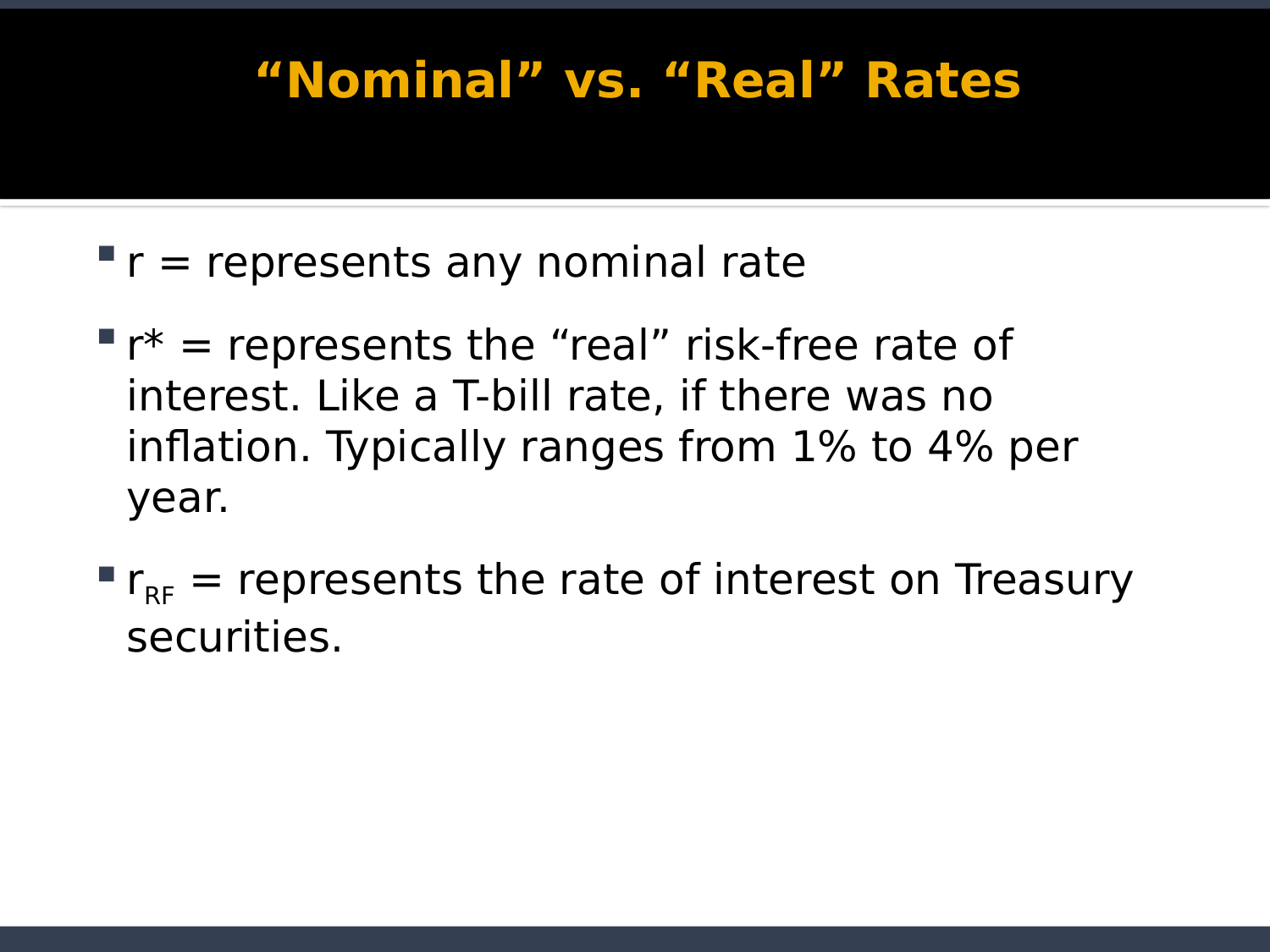

# “Nominal” vs. “Real” Rates
r = represents any nominal rate
r* = represents the “real” risk-free rate of interest. Like a T-bill rate, if there was no inflation. Typically ranges from 1% to 4% per year.
rRF = represents the rate of interest on Treasury securities.